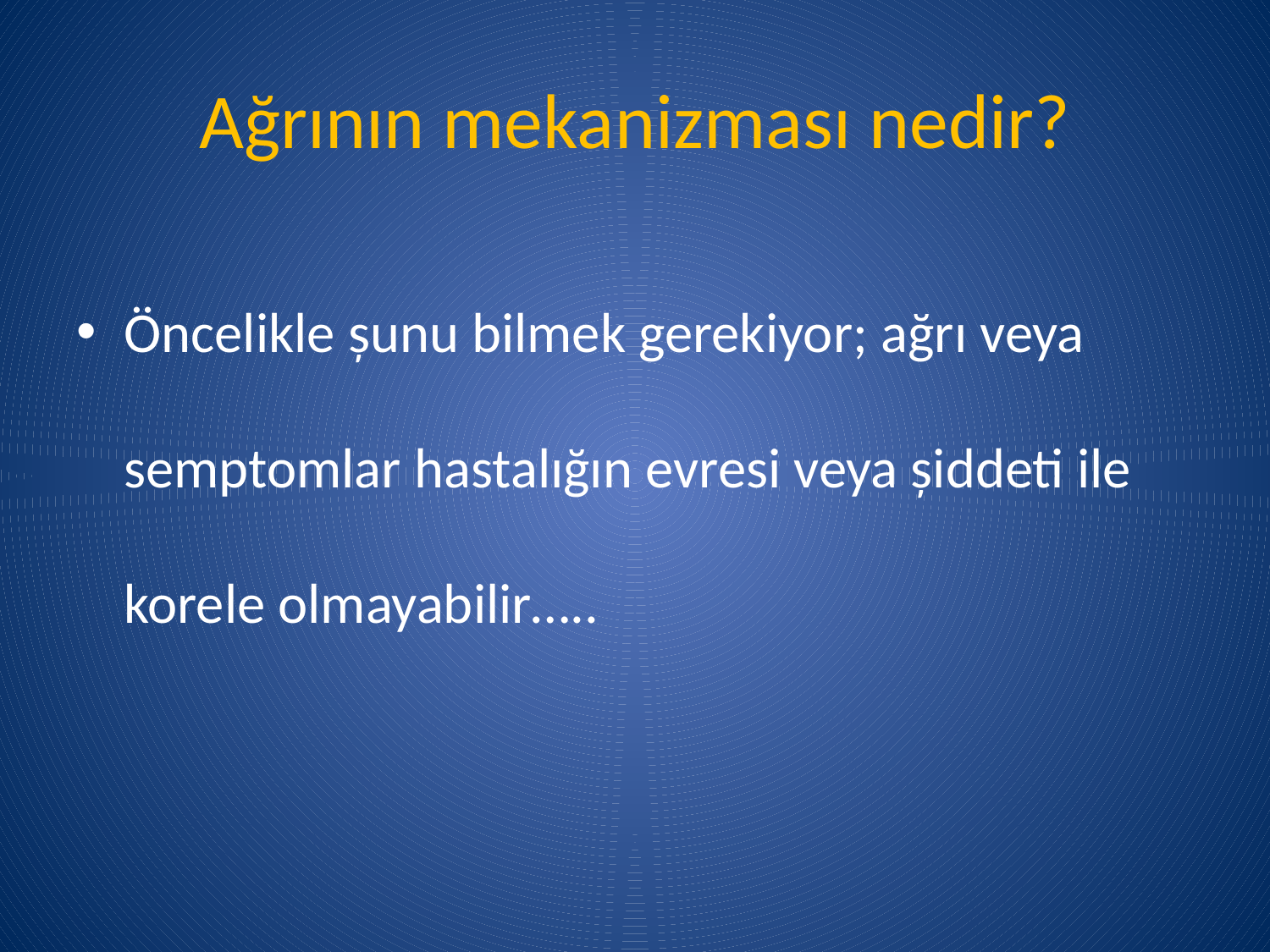

# Ağrının mekanizması nedir?
Öncelikle șunu bilmek gerekiyor; ağrı veya semptomlar hastalığın evresi veya șiddeti ile korele olmayabilir…..